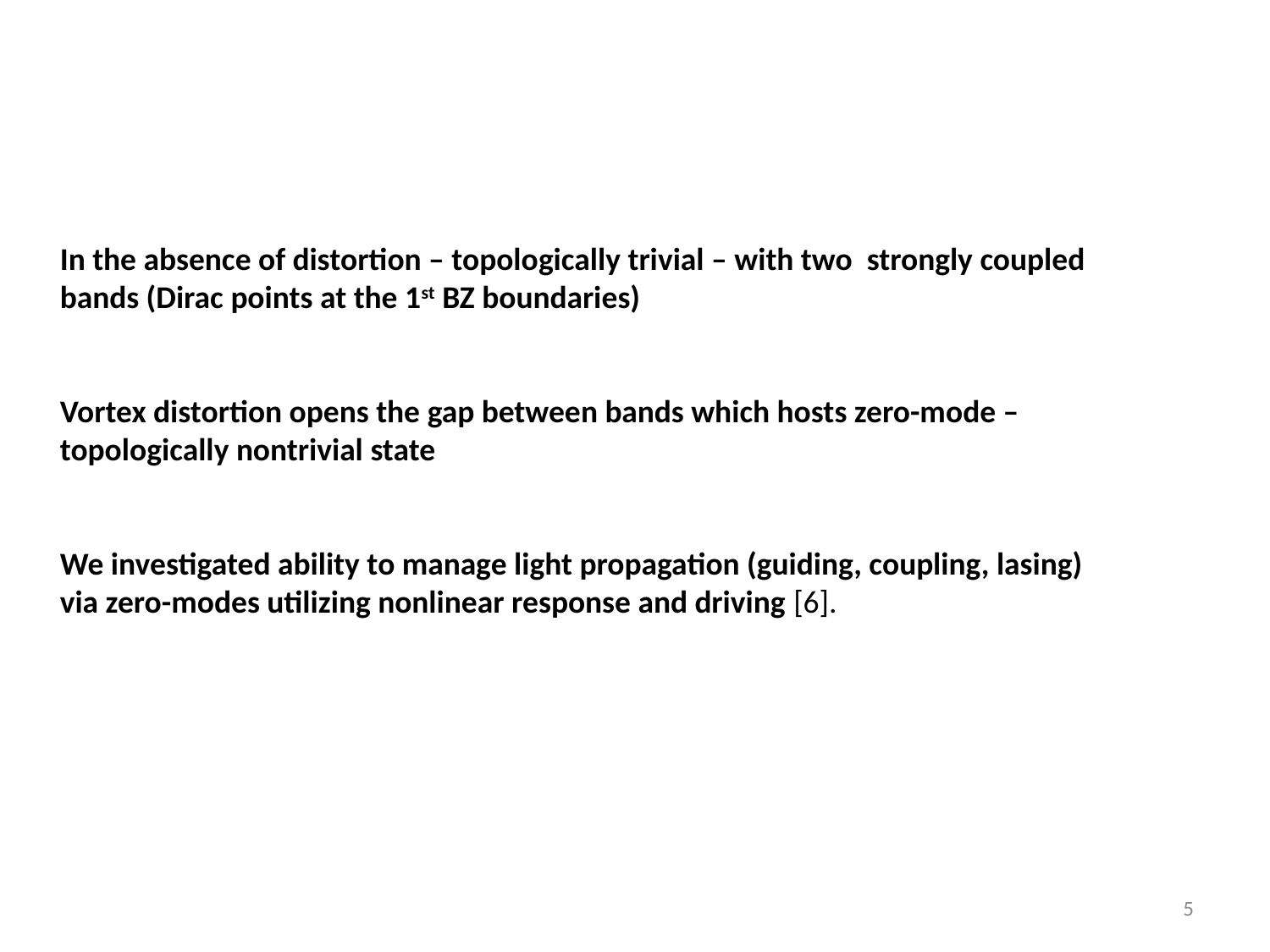

In the absence of distortion – topologically trivial – with two  strongly coupled bands (Dirac points at the 1st BZ boundaries)

Vortex distortion opens the gap between bands which hosts zero-mode – topologically nontrivial state

We investigated ability to manage light propagation (guiding, coupling, lasing)
via zero-modes utilizing nonlinear response and driving [6].

5